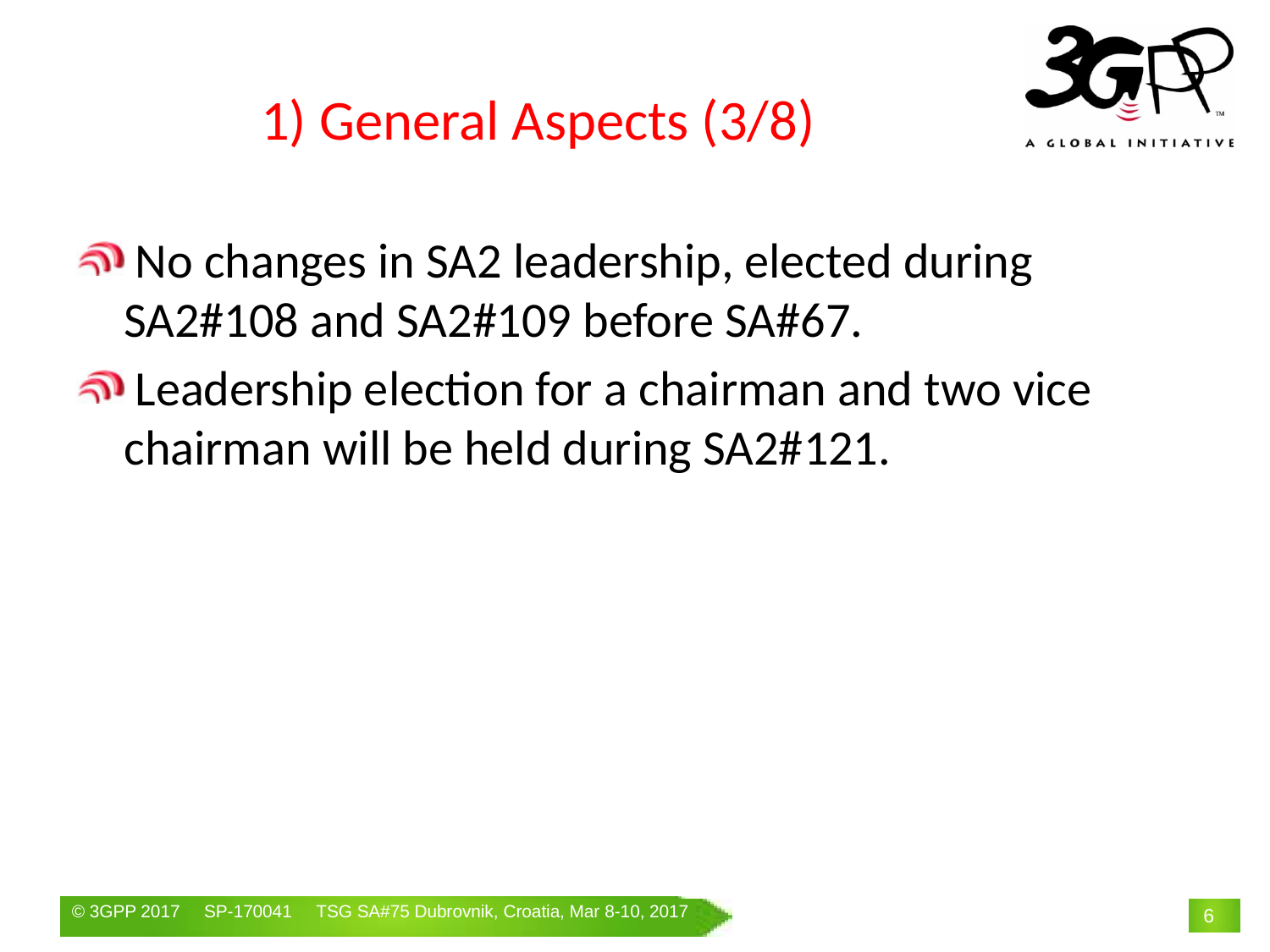

# 1) General Aspects (3/8)
 No changes in SA2 leadership, elected during SA2#108 and SA2#109 before SA#67.
 Leadership election for a chairman and two vice chairman will be held during SA2#121.